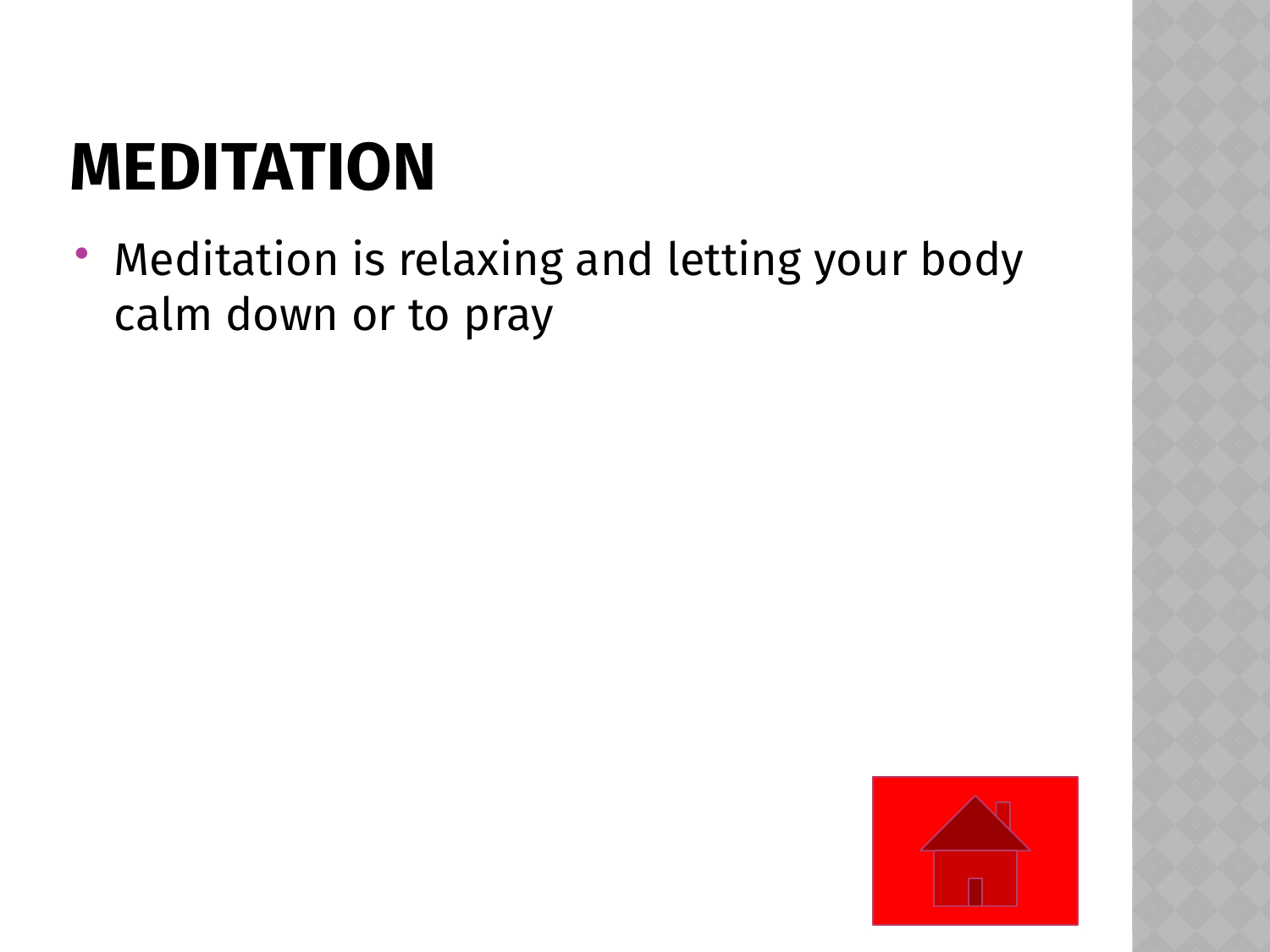

# meditation
Meditation is relaxing and letting your body calm down or to pray